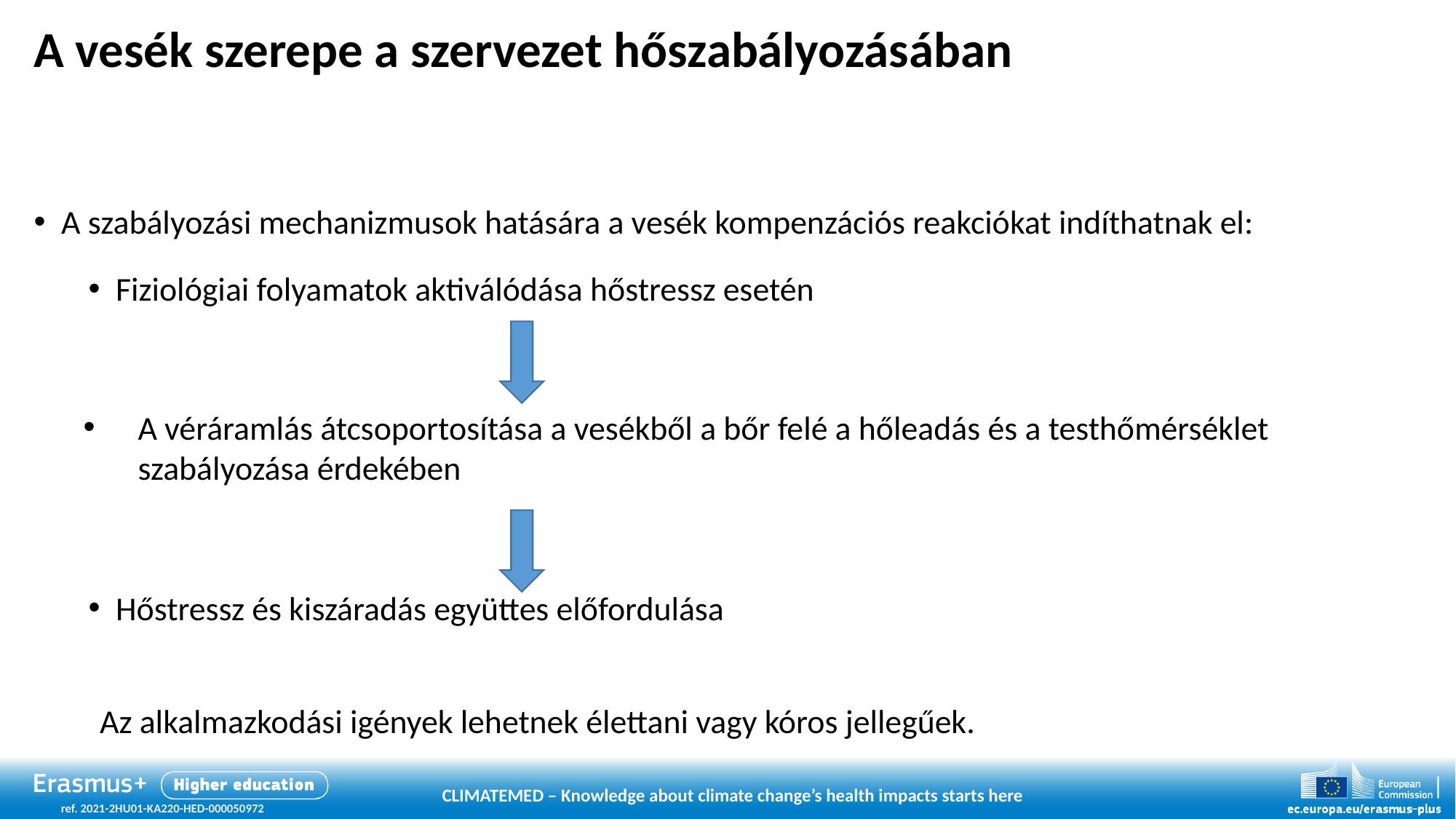

# A vesék szerepe a szervezet hőszabályozásában
A szabályozási mechanizmusok hatására a vesék kompenzációs reakciókat indíthatnak el:
Fiziológiai folyamatok aktiválódása hőstressz esetén

Hőstressz és kiszáradás együttes előfordulása

A véráramlás átcsoportosítása a vesékből a bőr felé a hőleadás és a testhőmérséklet szabályozása érdekében

Az alkalmazkodási igények lehetnek élettani vagy kóros jellegűek.